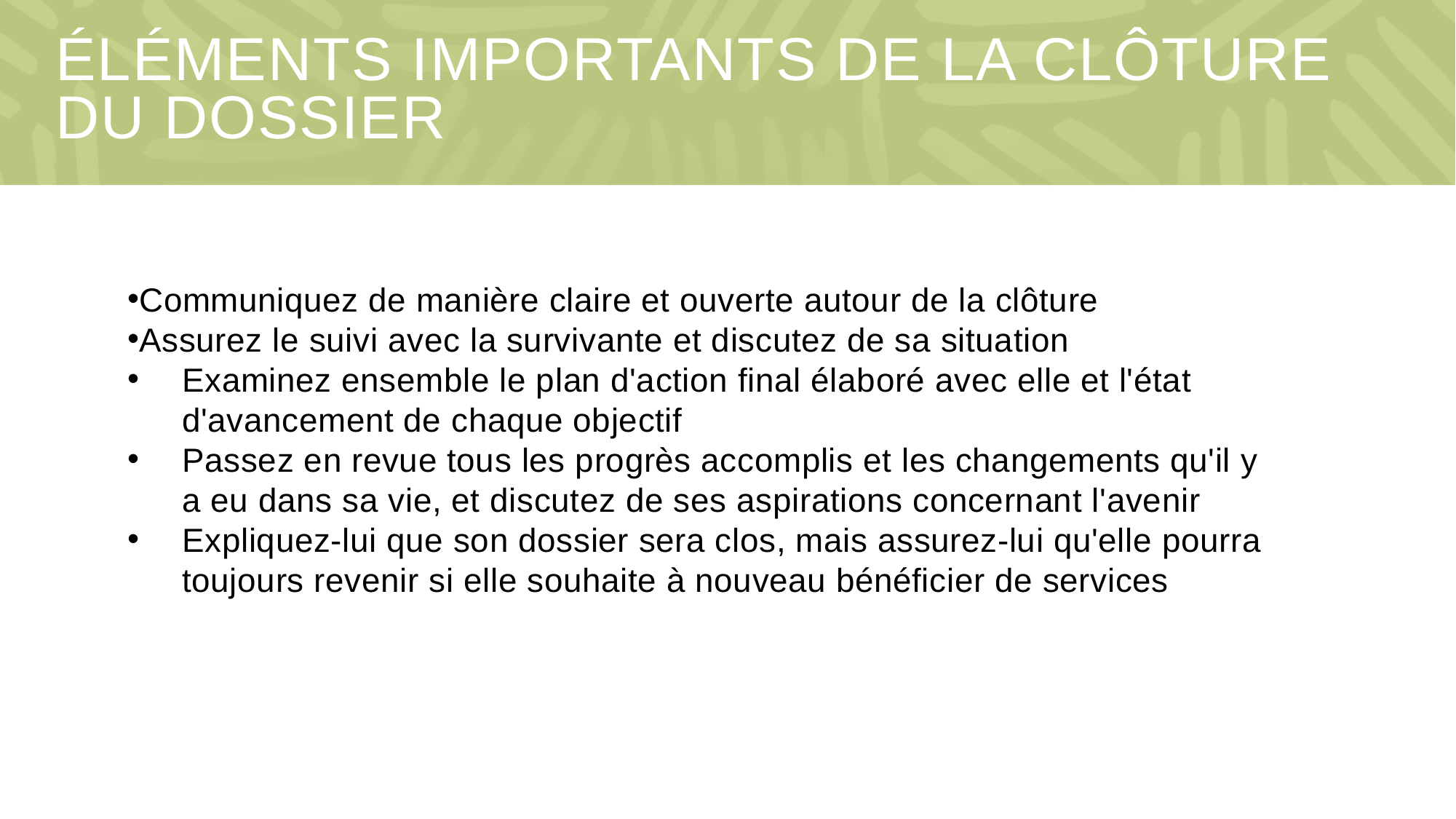

# Éléments importants de la clôture du dossier
Communiquez de manière claire et ouverte autour de la clôture
Assurez le suivi avec la survivante et discutez de sa situation
Examinez ensemble le plan d'action final élaboré avec elle et l'état d'avancement de chaque objectif
Passez en revue tous les progrès accomplis et les changements qu'il y a eu dans sa vie, et discutez de ses aspirations concernant l'avenir
Expliquez-lui que son dossier sera clos, mais assurez-lui qu'elle pourra toujours revenir si elle souhaite à nouveau bénéficier de services